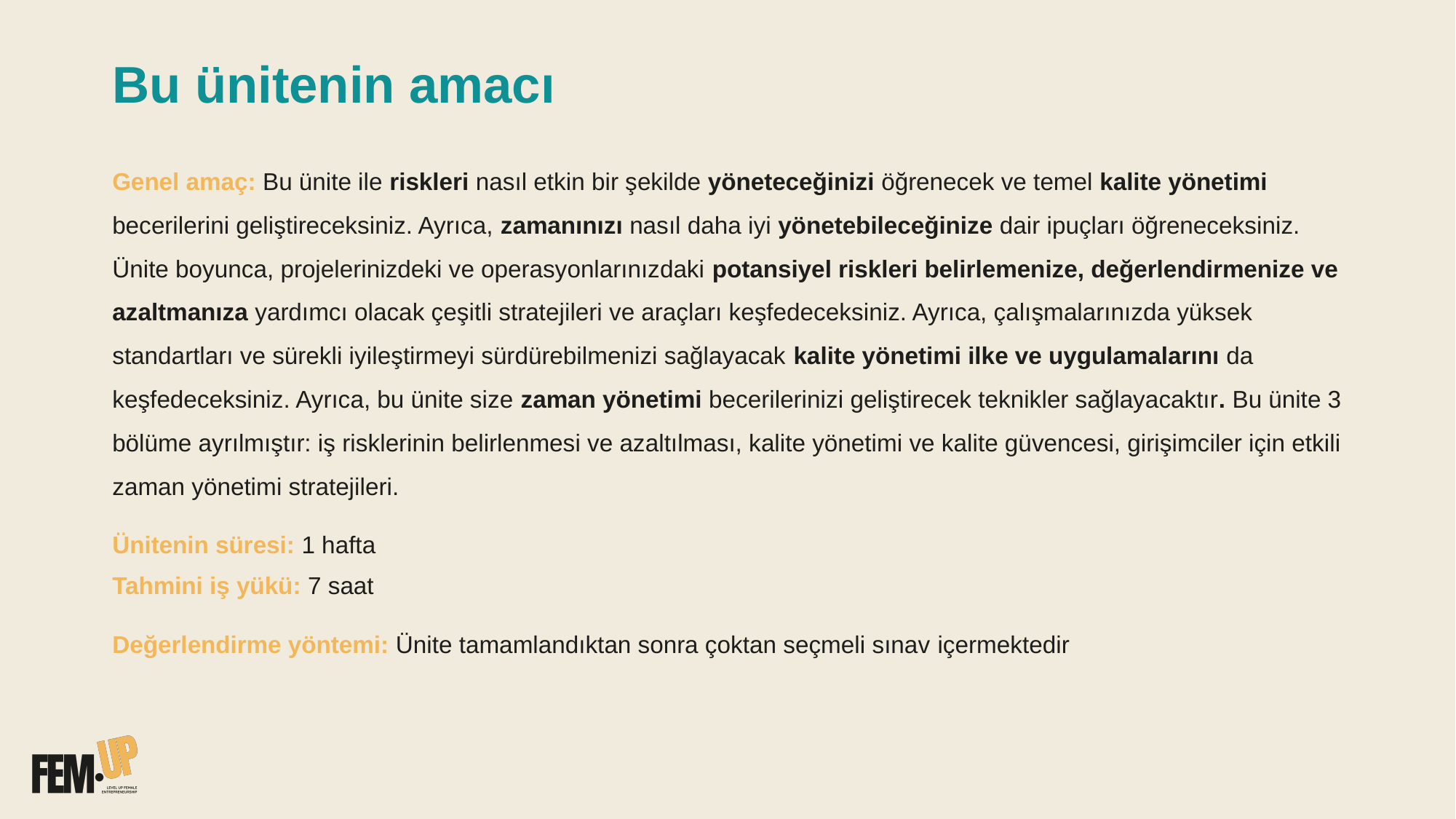

# Bu ünitenin amacı
Genel amaç: Bu ünite ile riskleri nasıl etkin bir şekilde yöneteceğinizi öğrenecek ve temel kalite yönetimi becerilerini geliştireceksiniz. Ayrıca, zamanınızı nasıl daha iyi yönetebileceğinize dair ipuçları öğreneceksiniz. Ünite boyunca, projelerinizdeki ve operasyonlarınızdaki potansiyel riskleri belirlemenize, değerlendirmenize ve azaltmanıza yardımcı olacak çeşitli stratejileri ve araçları keşfedeceksiniz. Ayrıca, çalışmalarınızda yüksek standartları ve sürekli iyileştirmeyi sürdürebilmenizi sağlayacak kalite yönetimi ilke ve uygulamalarını da keşfedeceksiniz. Ayrıca, bu ünite size zaman yönetimi becerilerinizi geliştirecek teknikler sağlayacaktır. Bu ünite 3 bölüme ayrılmıştır: iş risklerinin belirlenmesi ve azaltılması, kalite yönetimi ve kalite güvencesi, girişimciler için etkili zaman yönetimi stratejileri.
Ünitenin süresi: 1 hafta
Tahmini iş yükü: 7 saat
Değerlendirme yöntemi: Ünite tamamlandıktan sonra çoktan seçmeli sınav içermektedir